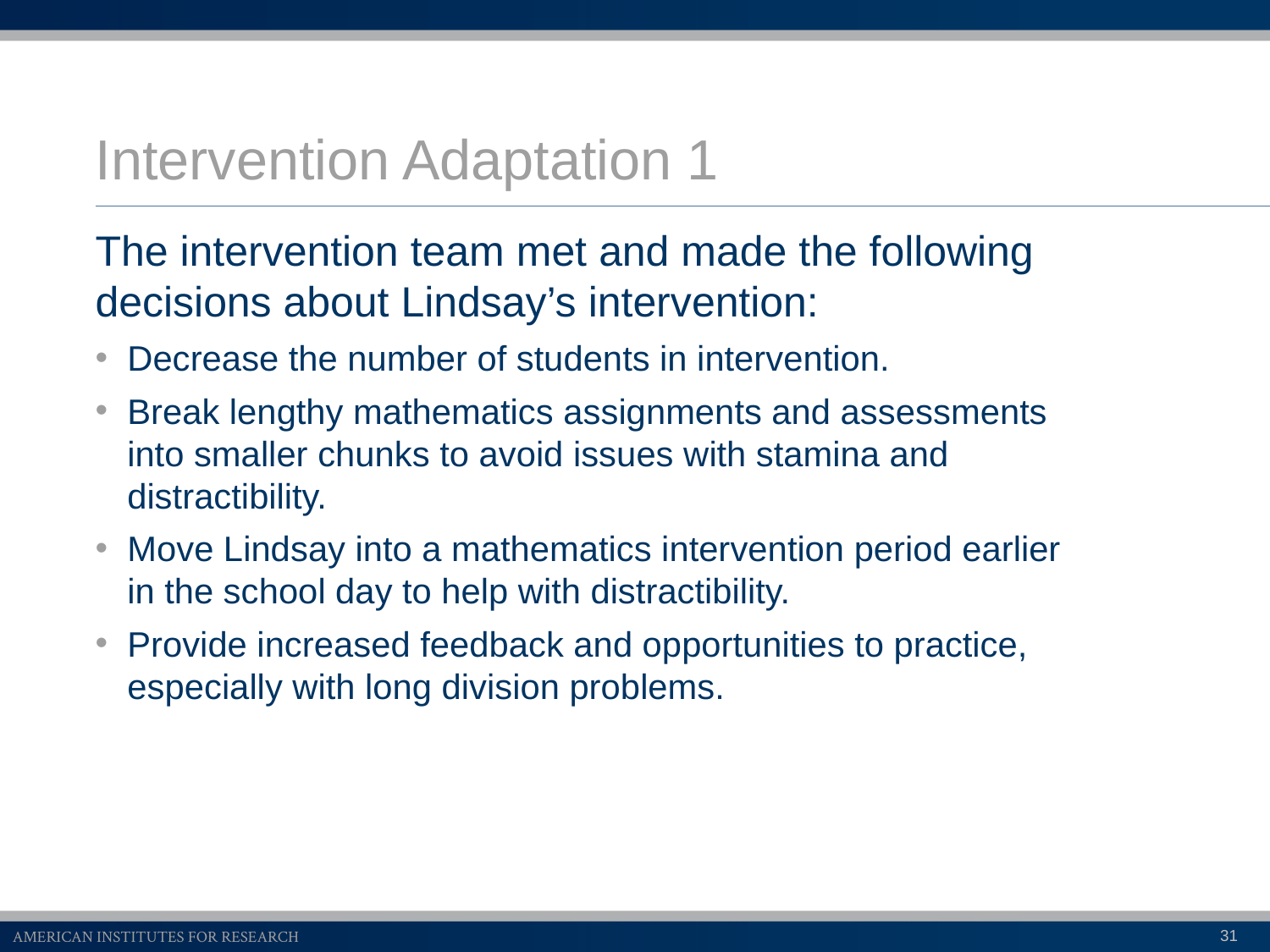

# Intervention Adaptation 1
The intervention team met and made the following
decisions about Lindsay’s intervention:
Decrease the number of students in intervention.
Break lengthy mathematics assignments and assessments into smaller chunks to avoid issues with stamina and distractibility.
Move Lindsay into a mathematics intervention period earlier in the school day to help with distractibility.
Provide increased feedback and opportunities to practice, especially with long division problems.

31